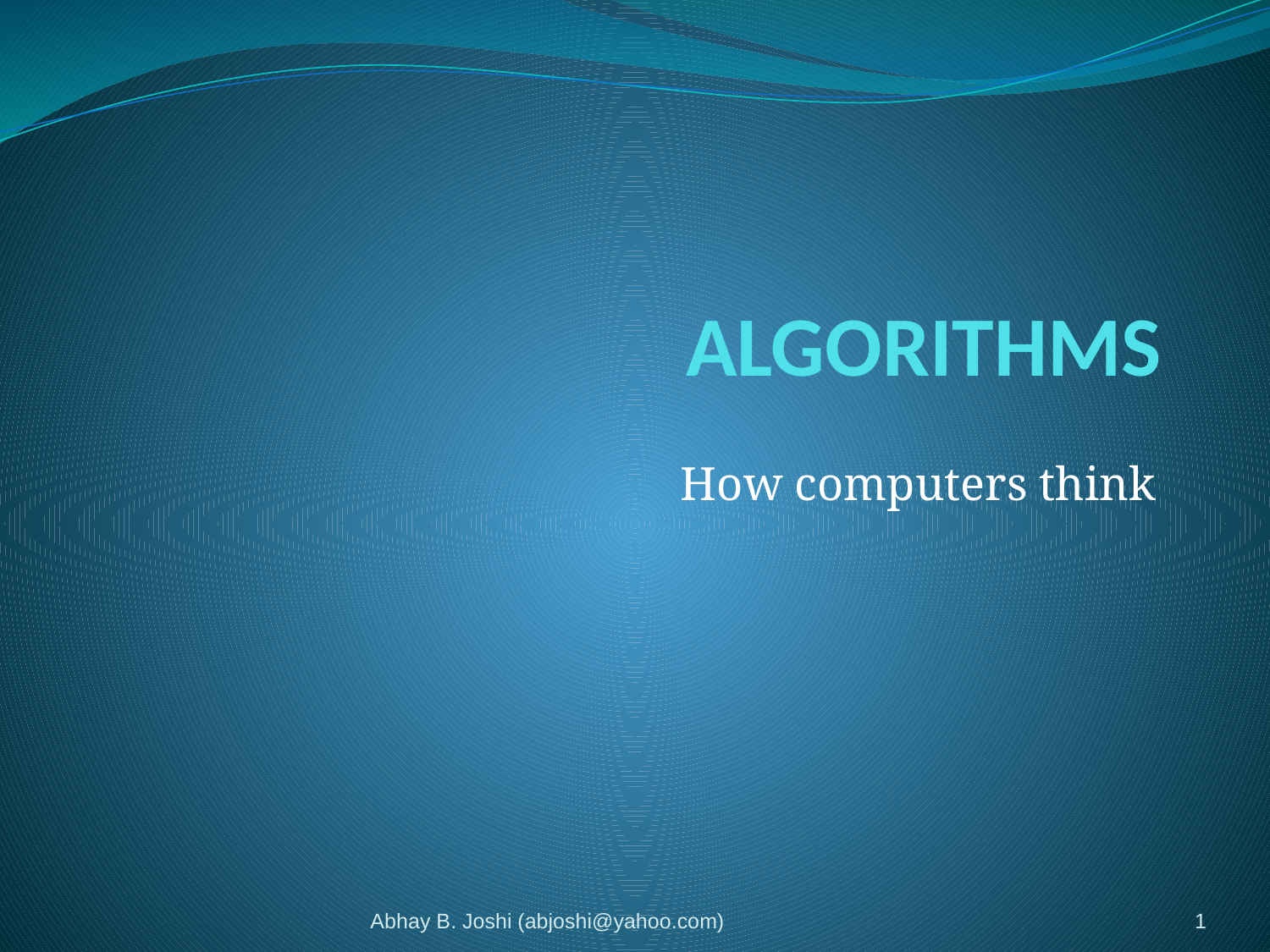

# ALGORITHMS
How computers think
Abhay B. Joshi (abjoshi@yahoo.com)
1